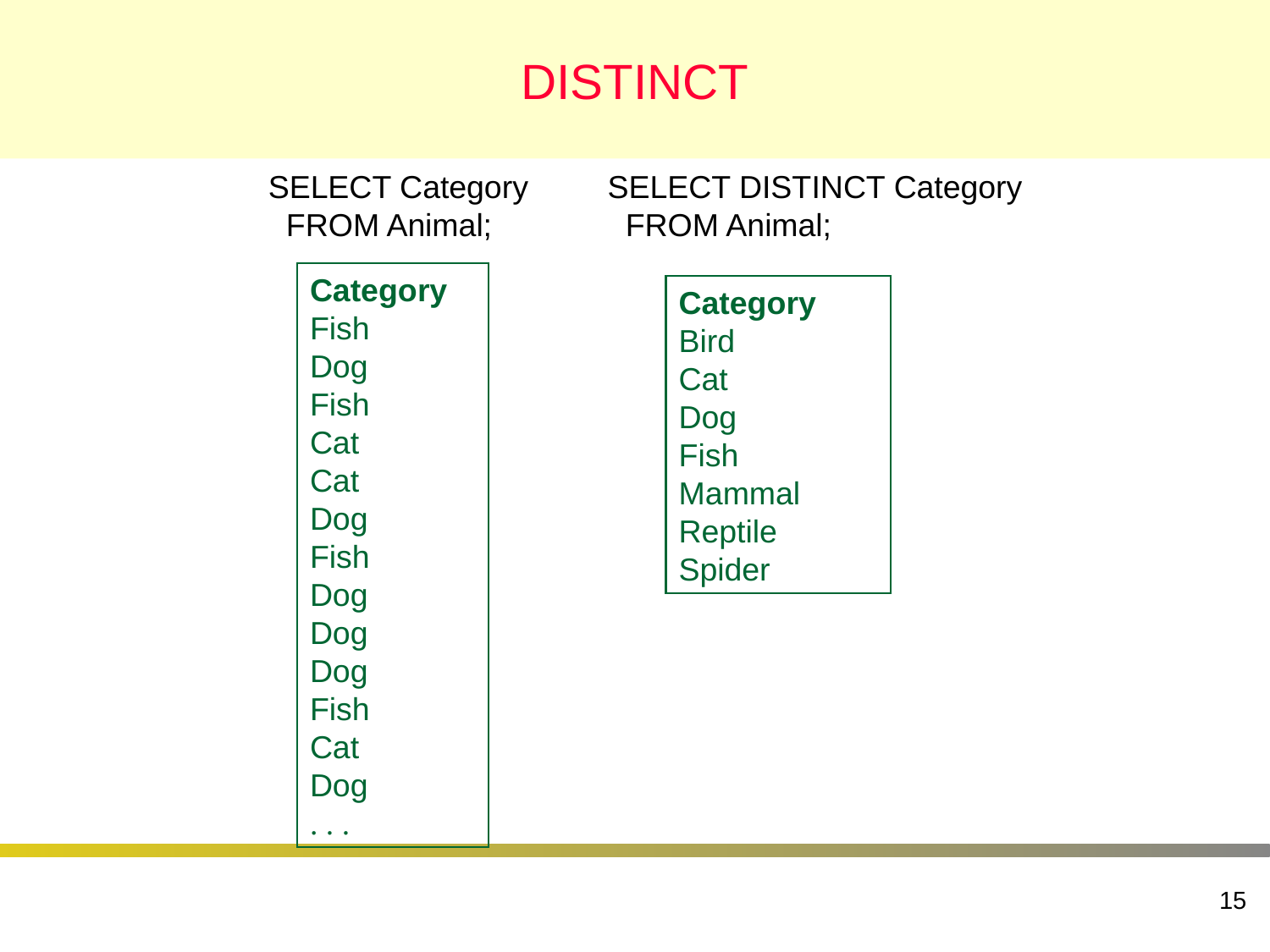

# DISTINCT
SELECT Category
  FROM Animal;
SELECT DISTINCT Category
  FROM Animal;
Category
Fish
Dog
Fish
Cat
Cat
Dog
Fish
Dog
Dog
Dog
Fish
Cat
Dog
. . .
Category
Bird
Cat
Dog
Fish
Mammal
Reptile
Spider
15